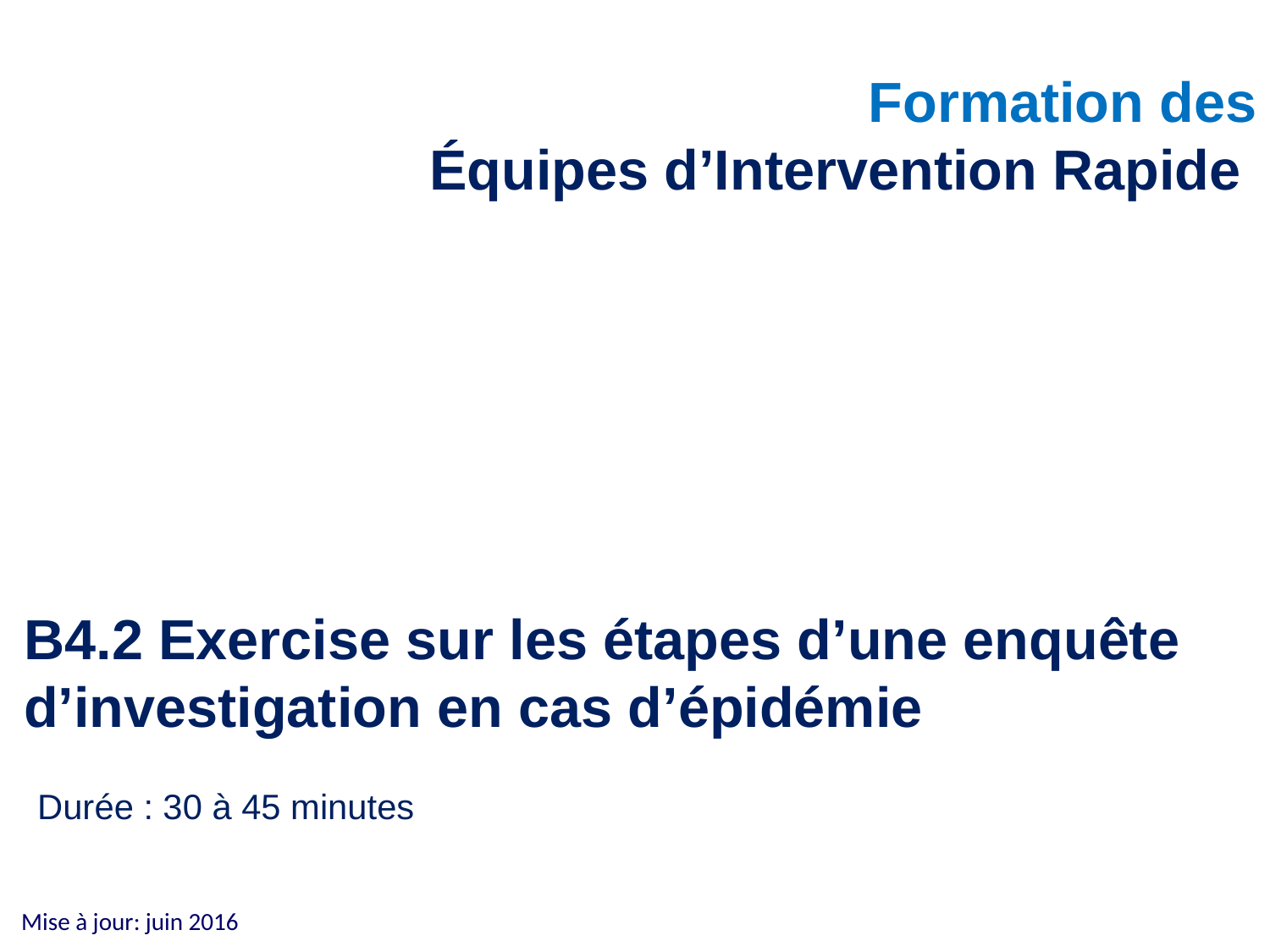

Formation des
Équipes d’Intervention Rapide
B4.2 Exercise sur les étapes d’une enquête d’investigation en cas d’épidémie

Durée : 30 à 45 minutes

Mise à jour: juin 2016